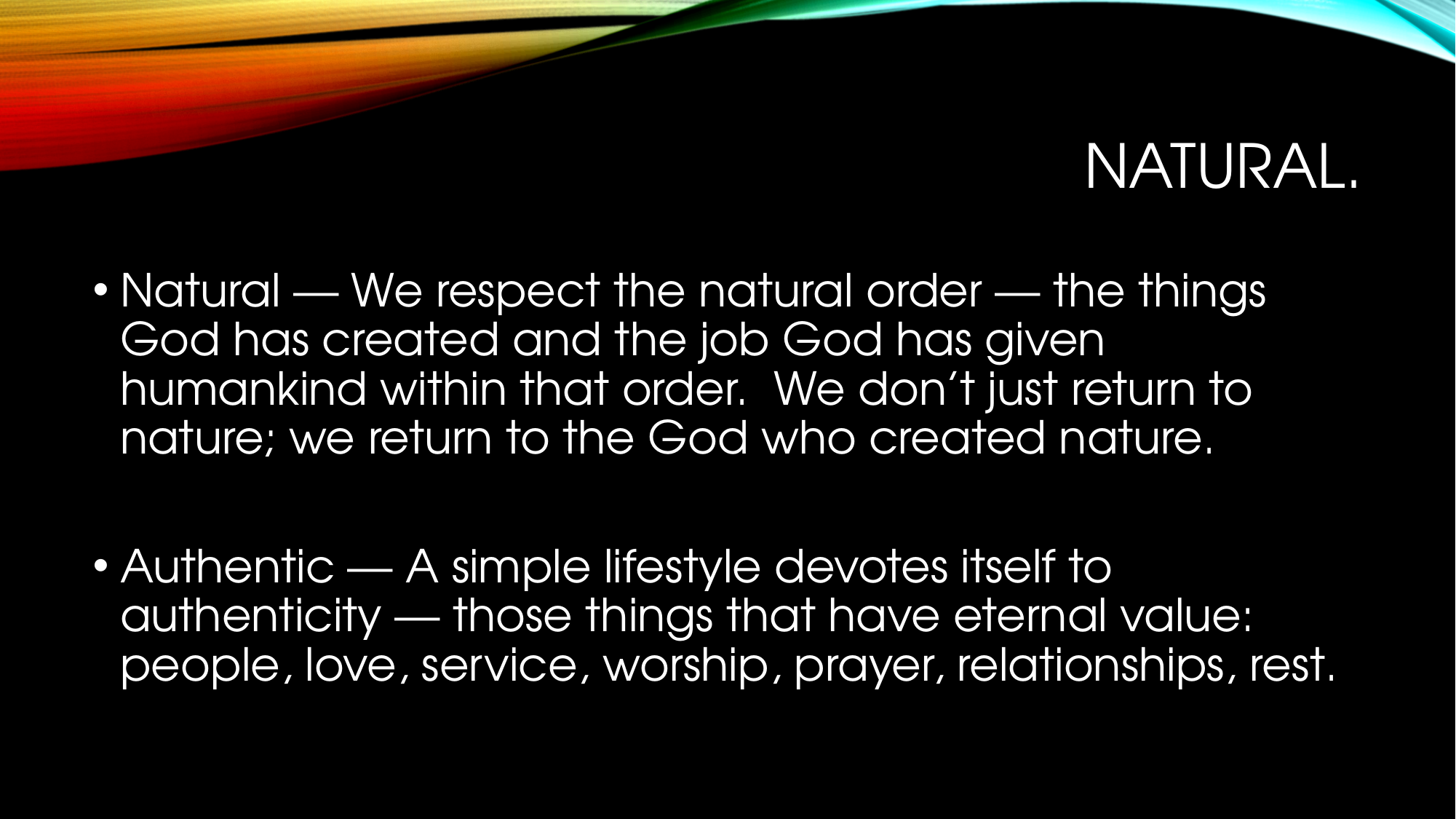

# NATURAL.
Natural — We respect the natural order — the things God has created and the job God has given humankind within that order.  We don’t just return to nature; we return to the God who created nature.

Authentic — A simple lifestyle devotes itself to authenticity — those things that have eternal value:  people, love, service, worship, prayer, relationships, rest.